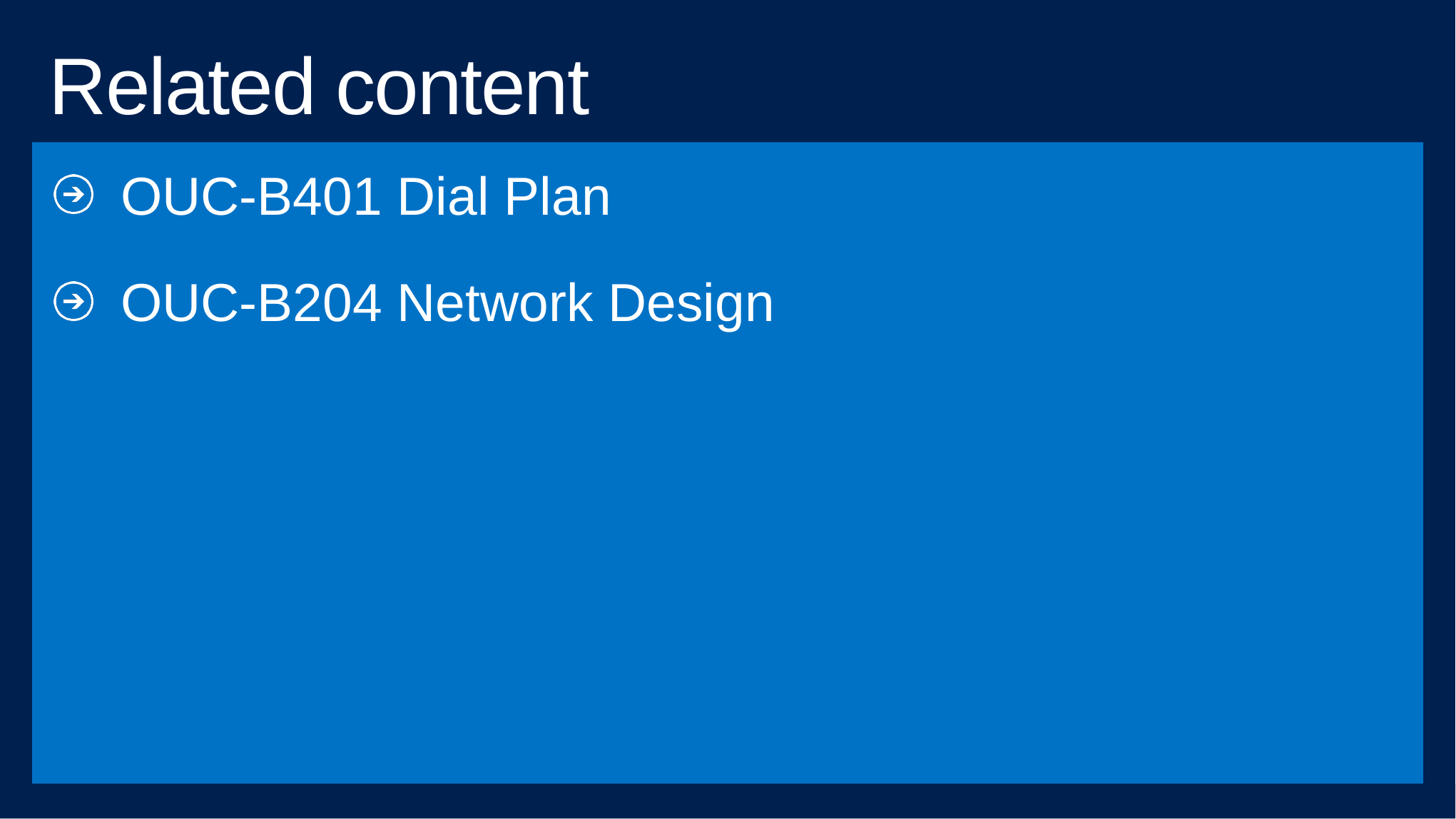

# Related content

OUC-B401 Dial Plan
OUC-B204 Network Design